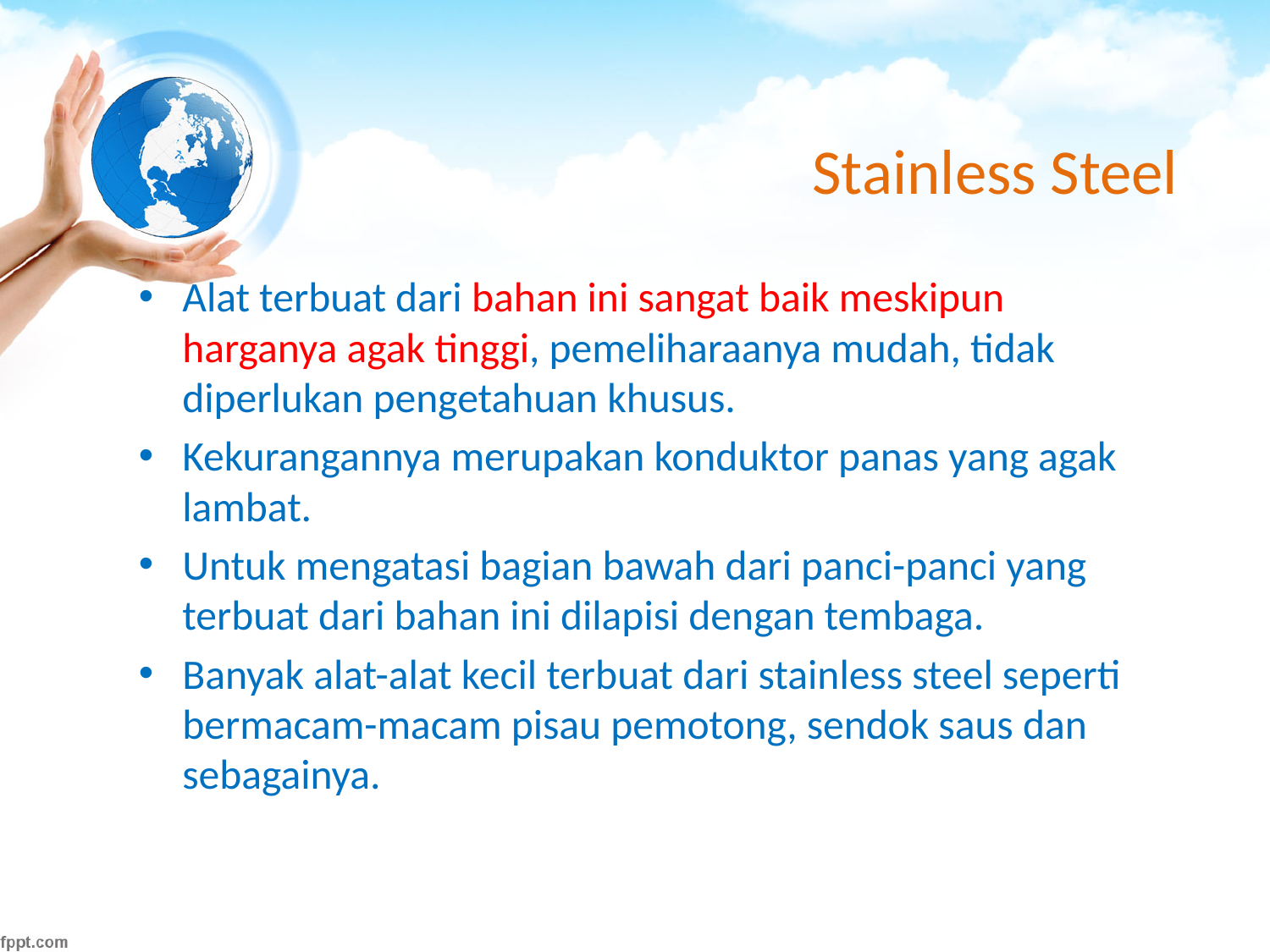

# Stainless Steel
Alat terbuat dari bahan ini sangat baik meskipun harganya agak tinggi, pemeliharaanya mudah, tidak diperlukan pengetahuan khusus.
Kekurangannya merupakan konduktor panas yang agak lambat.
Untuk mengatasi bagian bawah dari panci-panci yang terbuat dari bahan ini dilapisi dengan tembaga.
Banyak alat-alat kecil terbuat dari stainless steel seperti bermacam-macam pisau pemotong, sendok saus dan sebagainya.